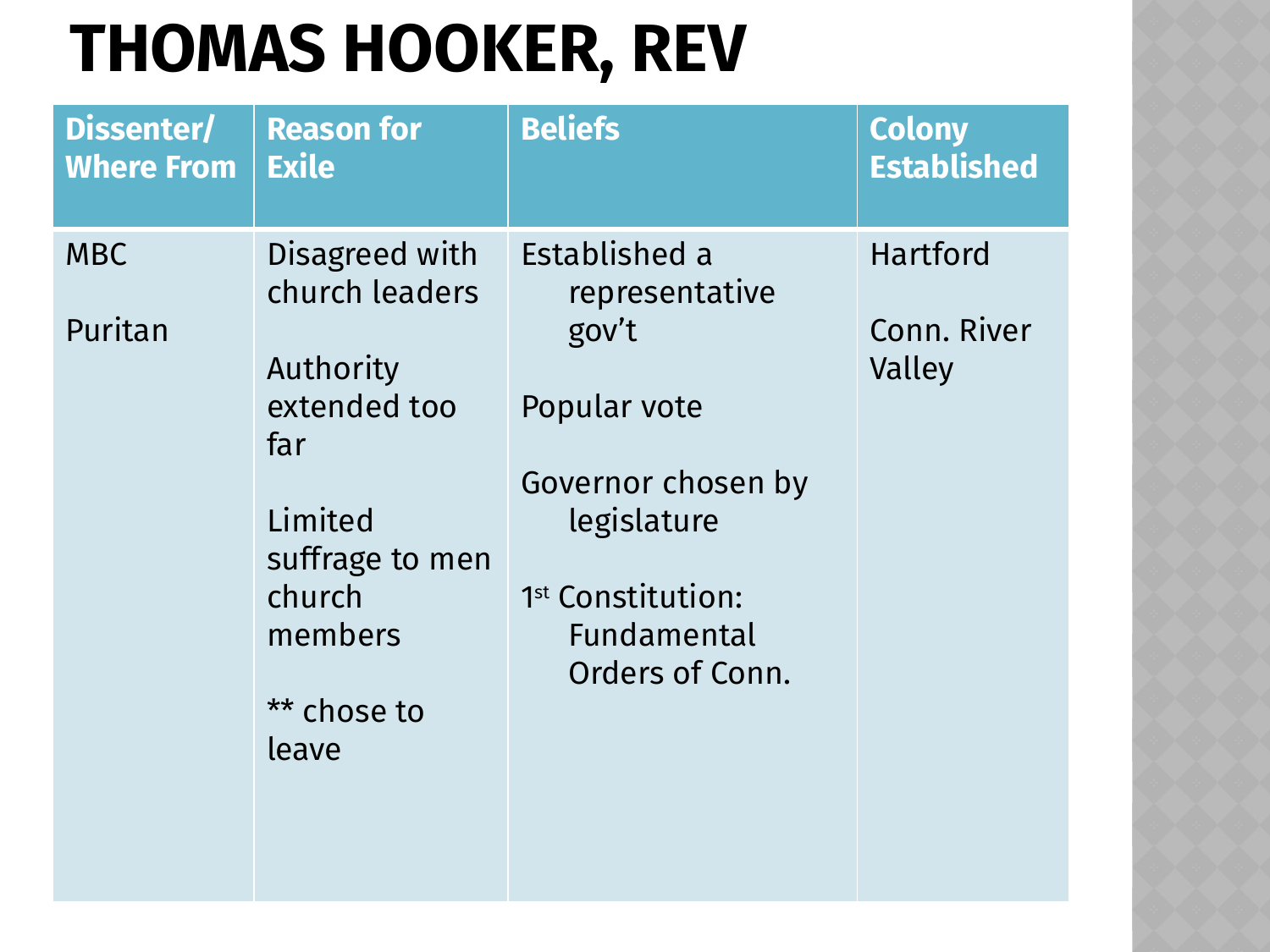

# Thomas Hooker, Rev
| Dissenter/ Where From | Reason for Exile | Beliefs | Colony Established |
| --- | --- | --- | --- |
| MBC Puritan | Disagreed with church leaders Authority extended too far Limited suffrage to men church members \*\* chose to leave | Established a representative gov’t Popular vote Governor chosen by legislature 1st Constitution: Fundamental Orders of Conn. | Hartford Conn. River Valley |